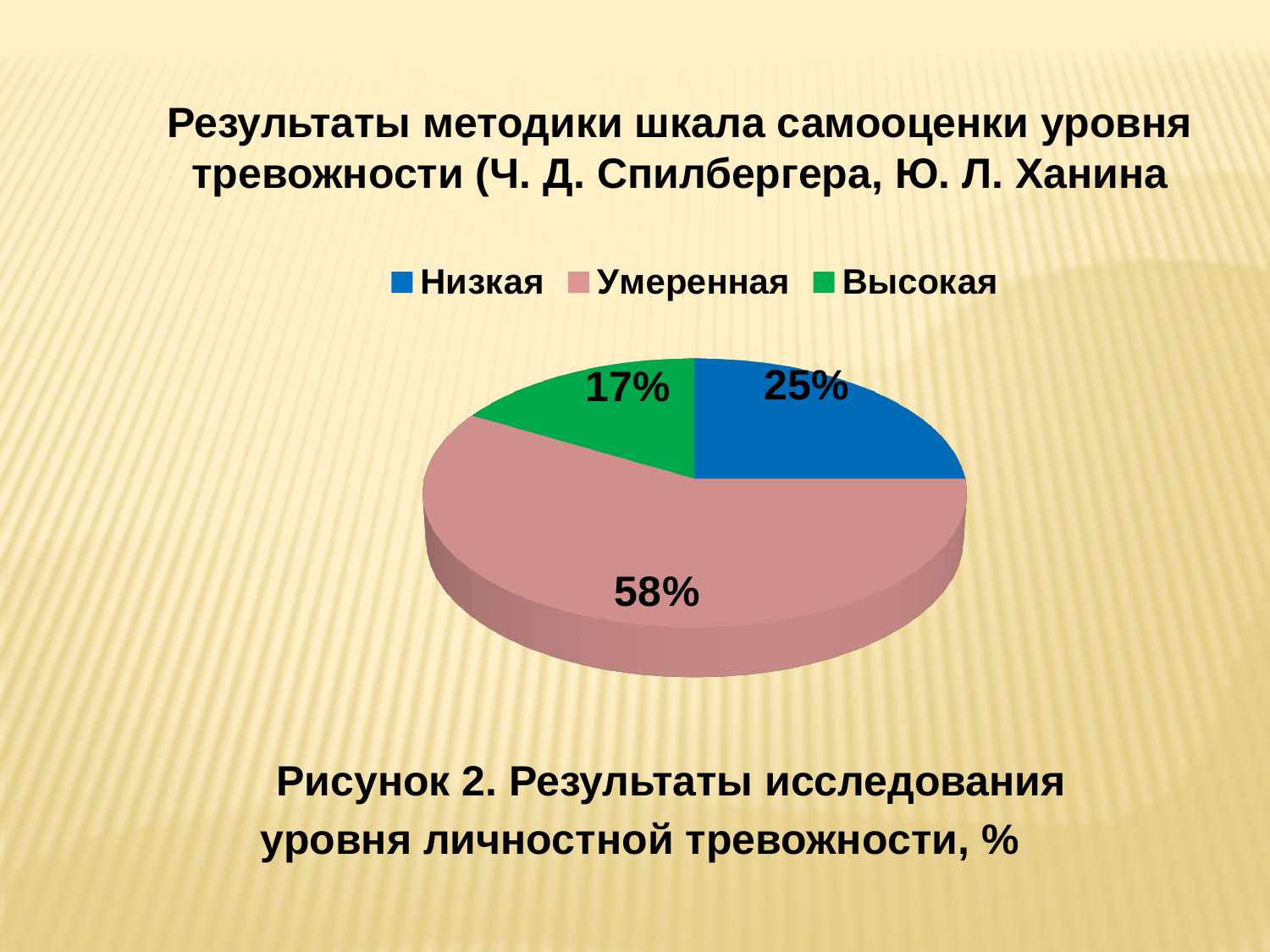

Результаты методики шкала самооценки уровня тревожности (Ч. Д. Спилбергера, Ю. Л. Ханина

[unsupported chart]

Рисунок 2. Результаты исследования уровня личностной тревожности, %